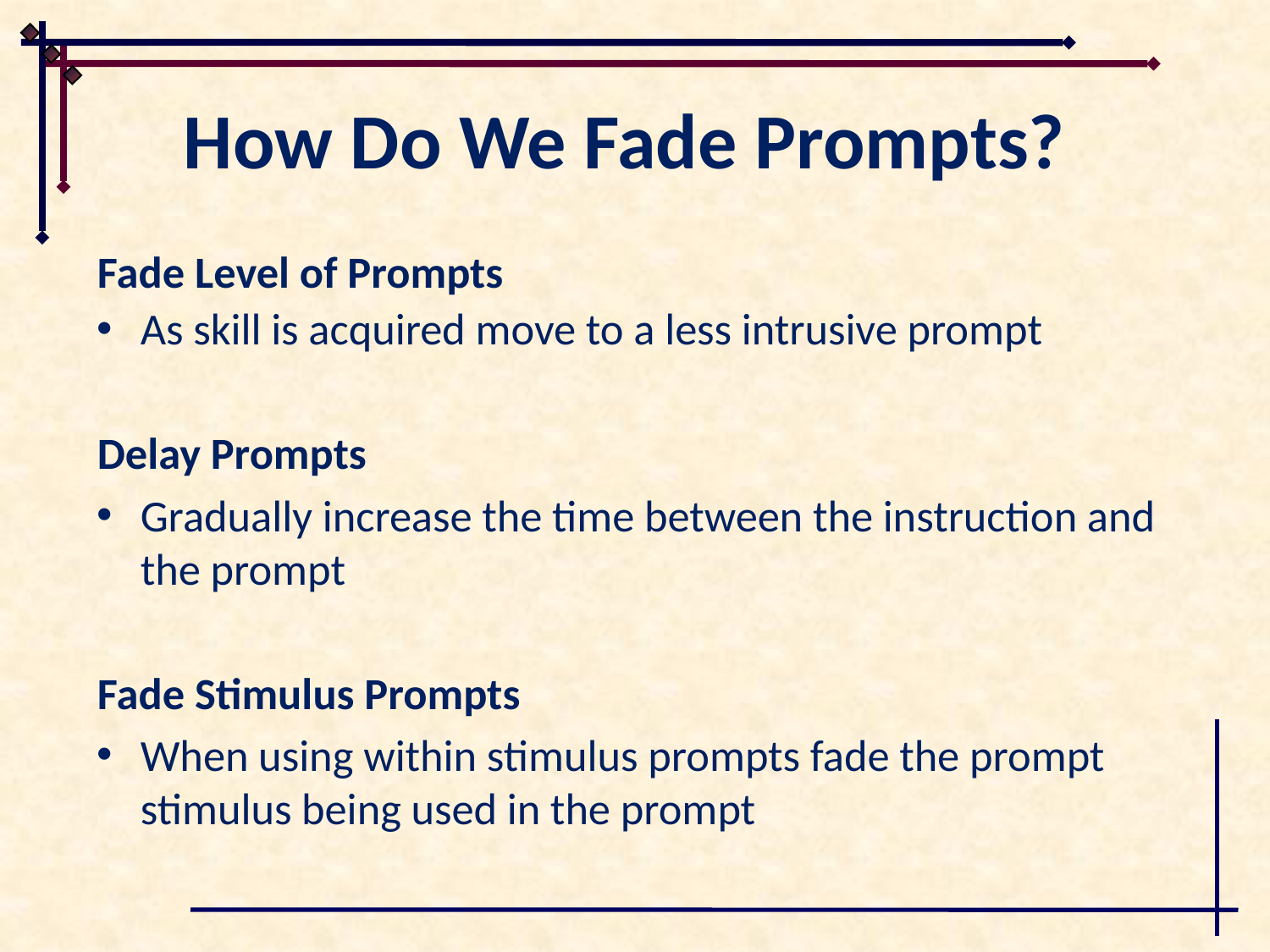

# How Do We Fade Prompts?
Fade Level of Prompts
As skill is acquired move to a less intrusive prompt

Delay Prompts
Gradually increase the time between the instruction and the prompt

Fade Stimulus Prompts
When using within stimulus prompts fade the prompt stimulus being used in the prompt